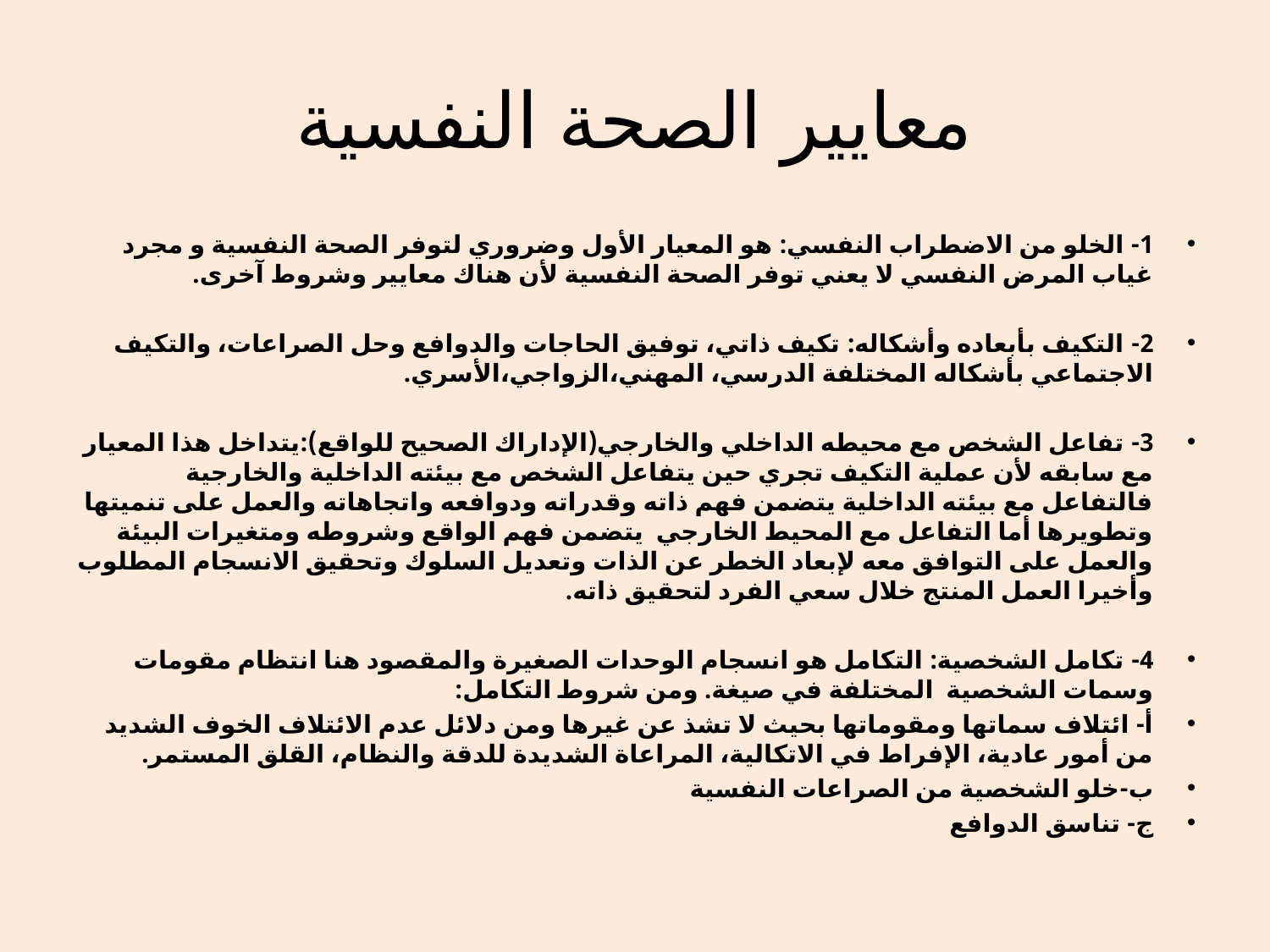

# معايير الصحة النفسية
1- الخلو من الاضطراب النفسي: هو المعيار الأول وضروري لتوفر الصحة النفسية و مجرد غياب المرض النفسي لا يعني توفر الصحة النفسية لأن هناك معايير وشروط آخرى.

2- التكيف بأبعاده وأشكاله: تكيف ذاتي، توفيق الحاجات والدوافع وحل الصراعات، والتكيف الاجتماعي بأشكاله المختلفة الدرسي، المهني،الزواجي،الأسري.

3- تفاعل الشخص مع محيطه الداخلي والخارجي(الإداراك الصحيح للواقع):يتداخل هذا المعيار مع سابقه لأن عملية التكيف تجري حين يتفاعل الشخص مع بيئته الداخلية والخارجية فالتفاعل مع بيئته الداخلية يتضمن فهم ذاته وقدراته ودوافعه واتجاهاته والعمل على تنميتها وتطويرها أما التفاعل مع المحيط الخارجي  يتضمن فهم الواقع وشروطه ومتغيرات البيئة والعمل على التوافق معه لإبعاد الخطر عن الذات وتعديل السلوك وتحقيق الانسجام المطلوب وأخيرا العمل المنتج خلال سعي الفرد لتحقيق ذاته.

4- تكامل الشخصية: التكامل هو انسجام الوحدات الصغيرة والمقصود هنا انتظام مقومات وسمات الشخصية  المختلفة في صيغة. ومن شروط التكامل:
أ- ائتلاف سماتها ومقوماتها بحيث لا تشذ عن غيرها ومن دلائل عدم الائتلاف الخوف الشديد من أمور عادية، الإفراط في الاتكالية، المراعاة الشديدة للدقة والنظام، القلق المستمر.
ب-خلو الشخصية من الصراعات النفسية
ج- تناسق الدوافع